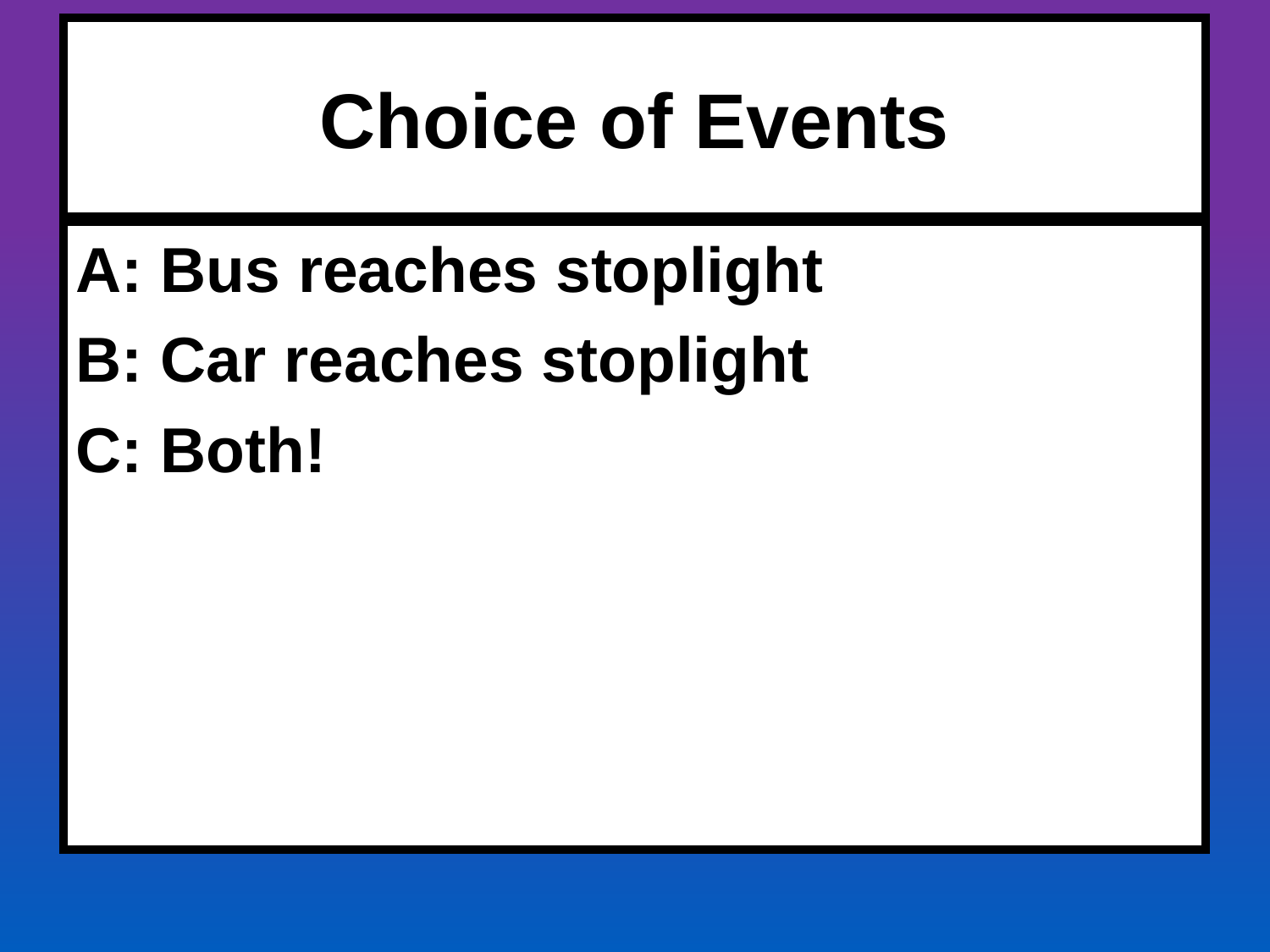

# Choice of Events
A: Bus reaches stoplight
B: Car reaches stoplight
C: Both!